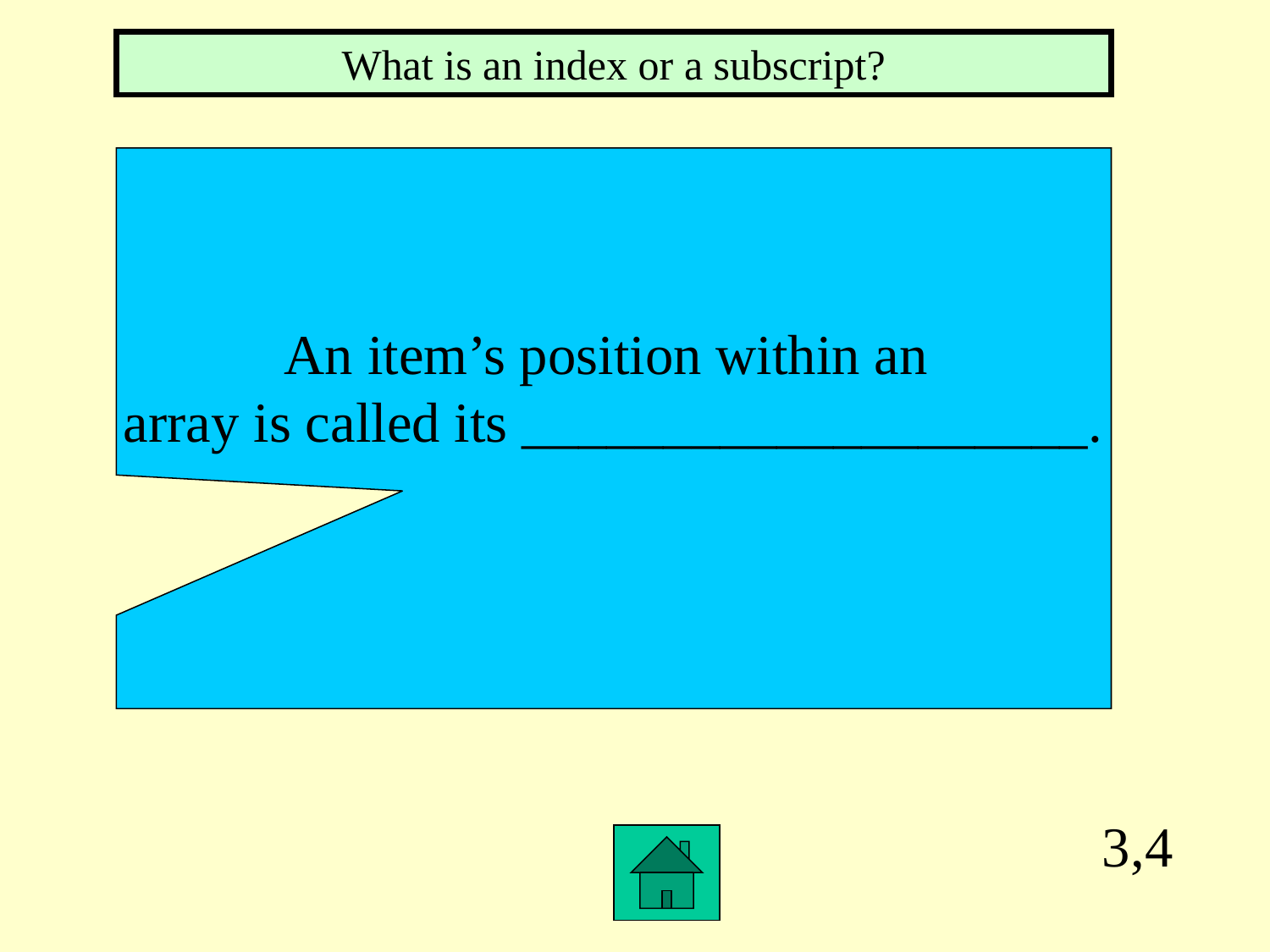

What is an index or a subscript?
An item’s position within an
array is called its ____________________.

3,4